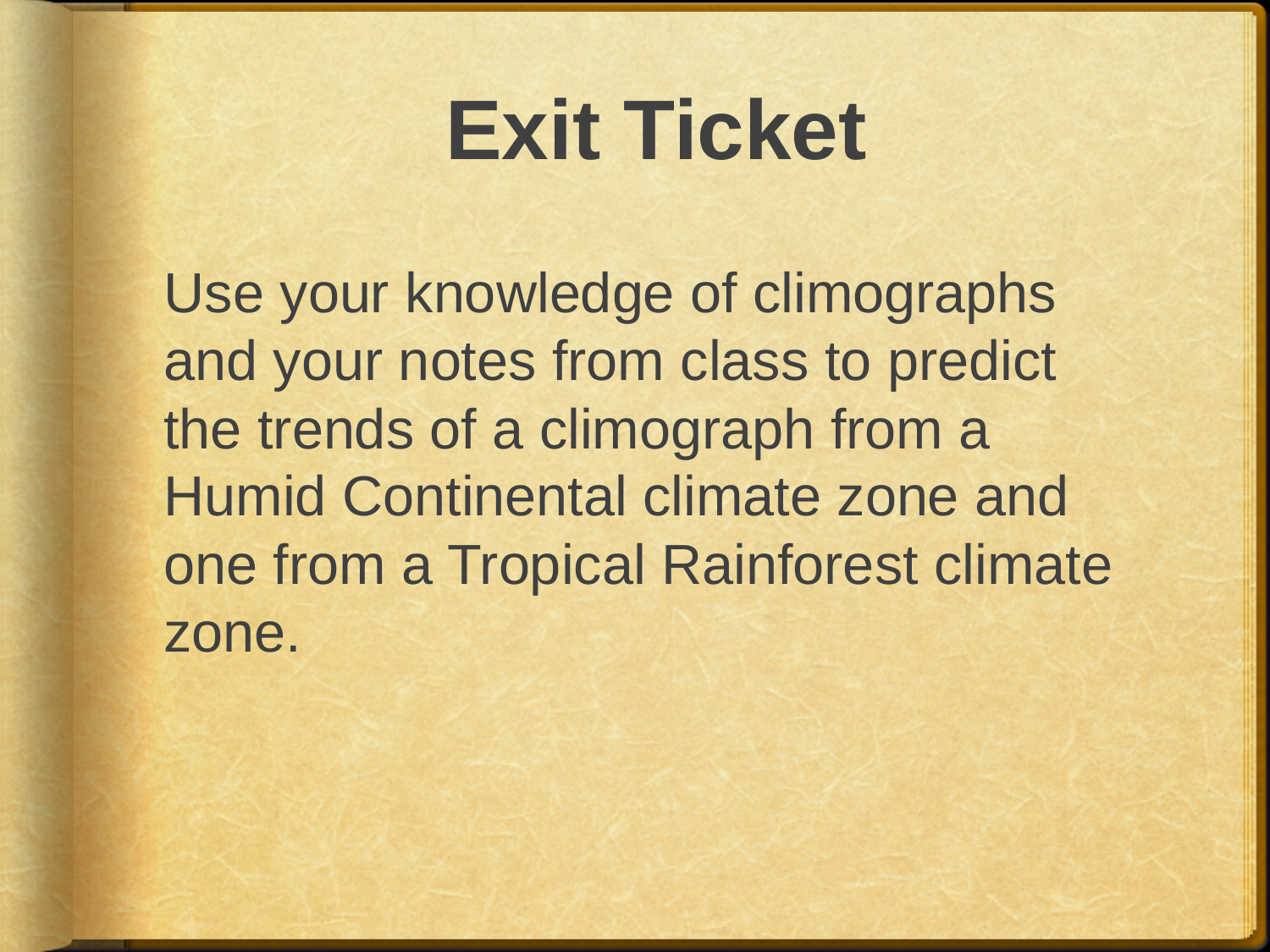

# Exit Ticket
Use your knowledge of climographs and your notes from class to predict the trends of a climograph from a Humid Continental climate zone and one from a Tropical Rainforest climate zone.